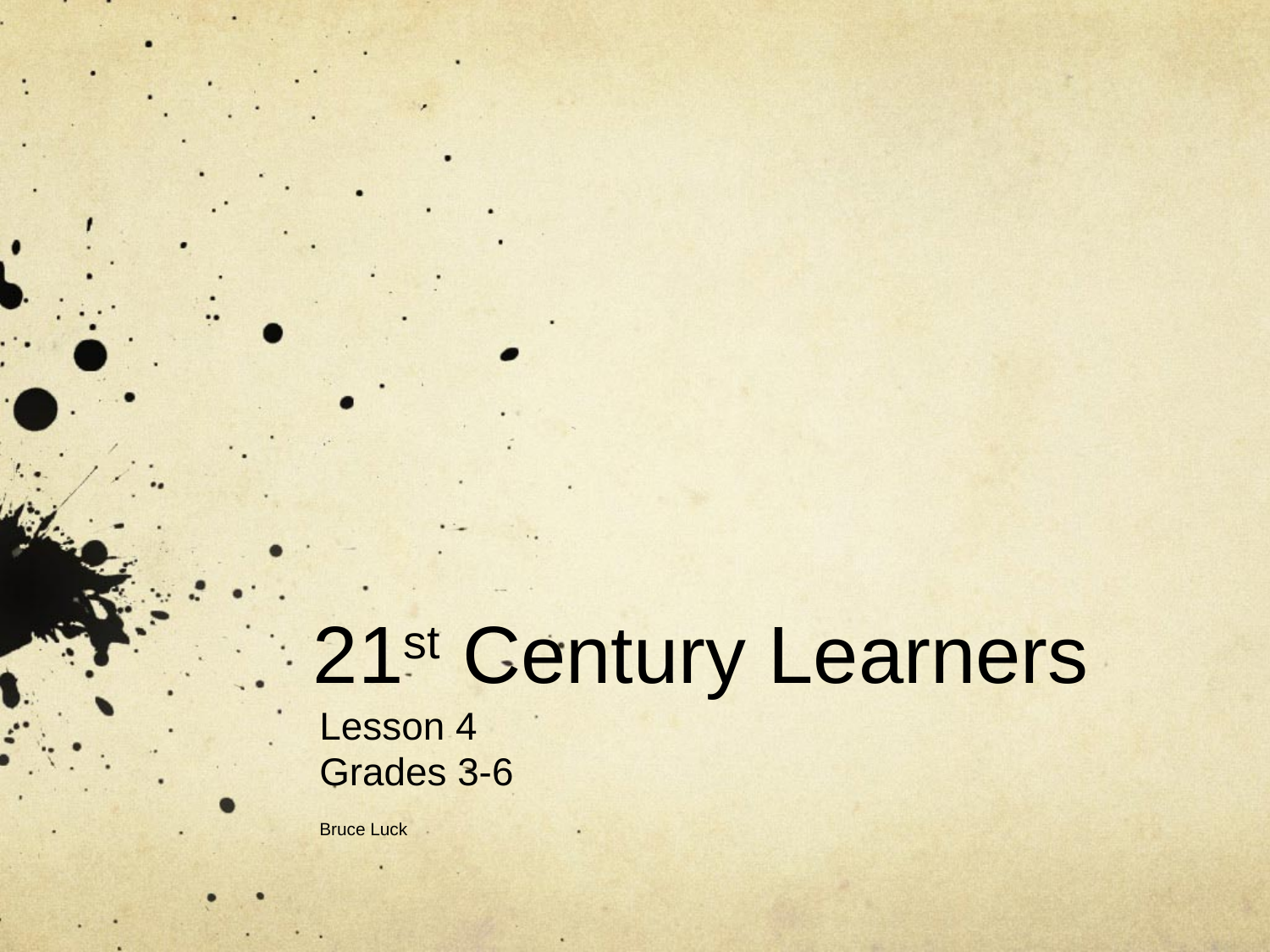

# 21st Century Learners
Lesson 4
Grades 3-6
Bruce Luck